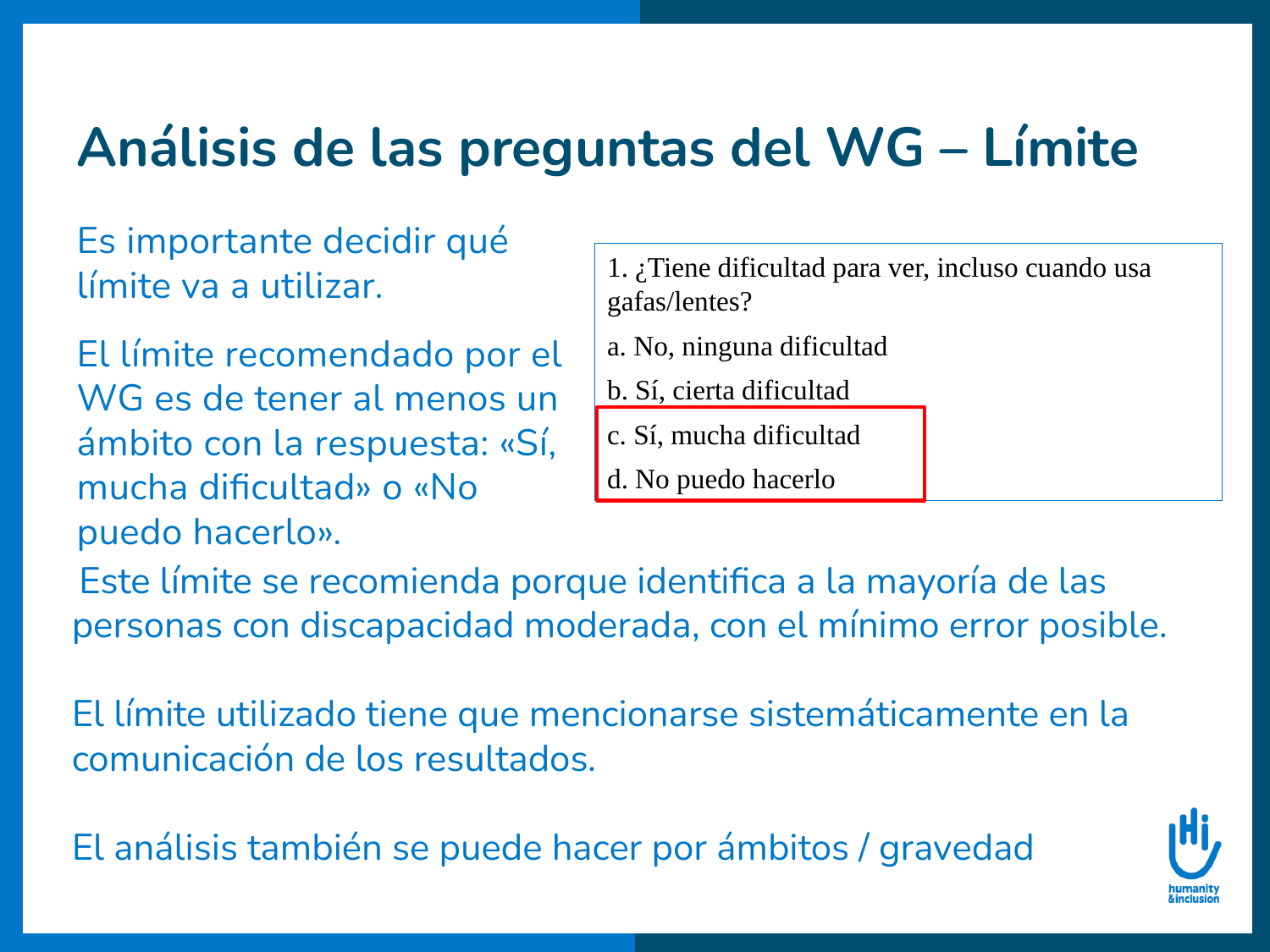

# Análisis de las preguntas del WG – Límite
Es importante decidir qué límite va a utilizar.
El límite recomendado por el WG es de tener al menos un ámbito con la respuesta: «Sí, mucha dificultad» o «No puedo hacerlo».

1. ¿Tiene dificultad para ver, incluso cuando usa gafas/lentes?
a. No, ninguna dificultad
b. Sí, cierta dificultad
c. Sí, mucha dificultad
d. No puedo hacerlo

 Este límite se recomienda porque identifica a la mayoría de las personas con discapacidad moderada, con el mínimo error posible.

El límite utilizado tiene que mencionarse sistemáticamente en la comunicación de los resultados.

El análisis también se puede hacer por ámbitos / gravedad